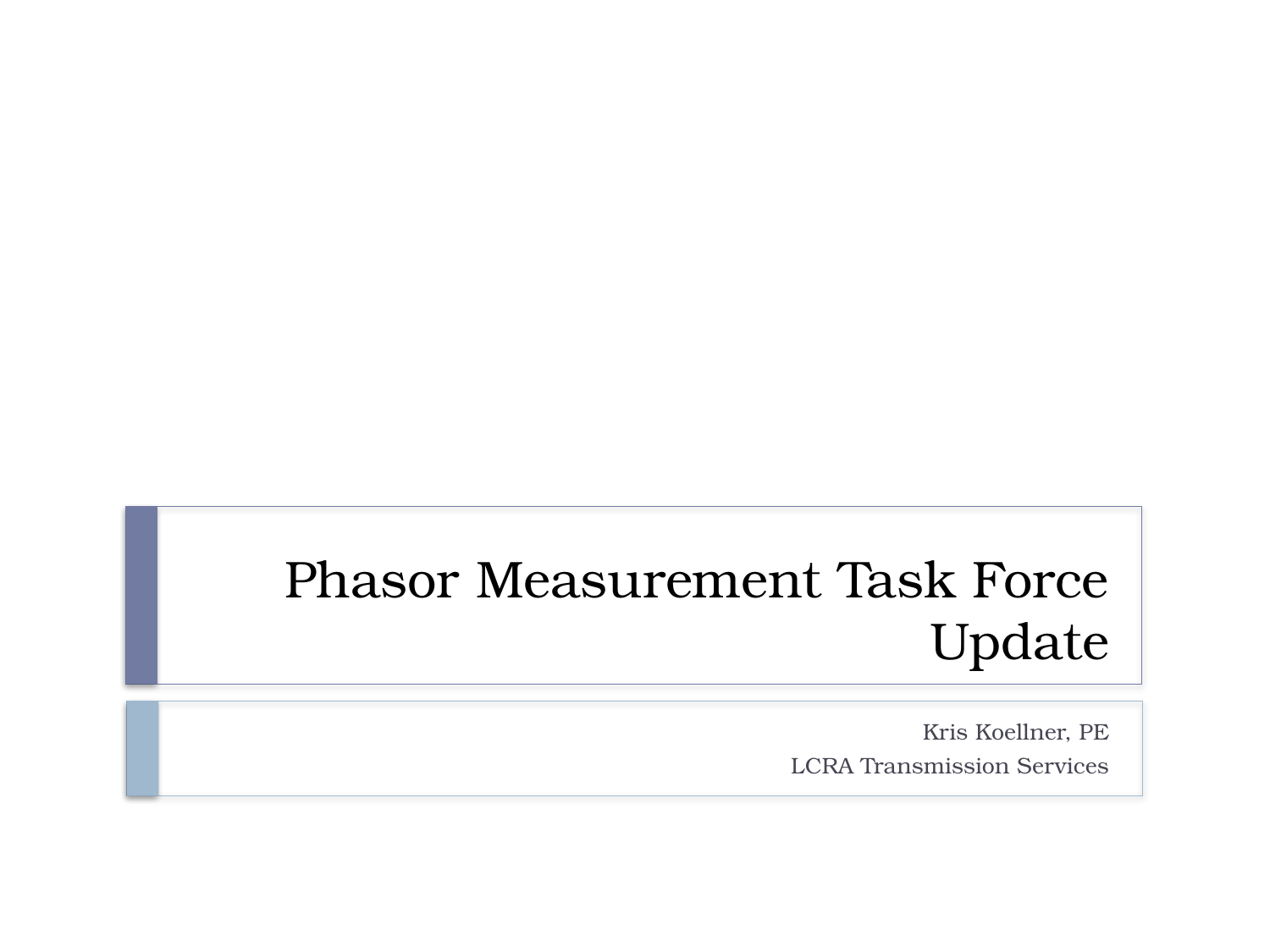

# Phasor Measurement Task Force Update
Kris Koellner, PE
LCRA Transmission Services